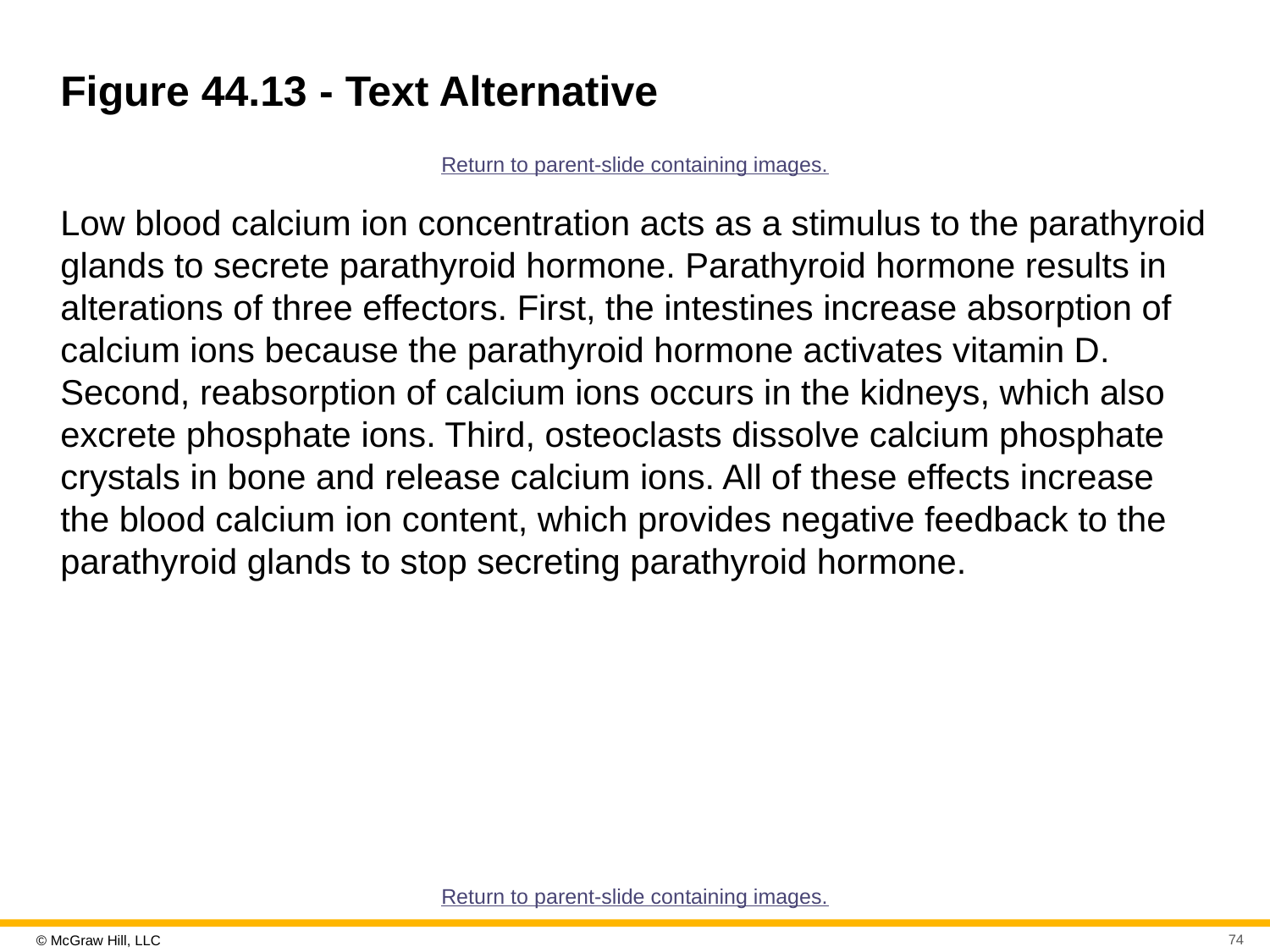

# Figure 44.13 - Text Alternative
Return to parent-slide containing images.
Low blood calcium ion concentration acts as a stimulus to the parathyroid glands to secrete parathyroid hormone. Parathyroid hormone results in alterations of three effectors. First, the intestines increase absorption of calcium ions because the parathyroid hormone activates vitamin D. Second, reabsorption of calcium ions occurs in the kidneys, which also excrete phosphate ions. Third, osteoclasts dissolve calcium phosphate crystals in bone and release calcium ions. All of these effects increase the blood calcium ion content, which provides negative feedback to the parathyroid glands to stop secreting parathyroid hormone.
Return to parent-slide containing images.
74